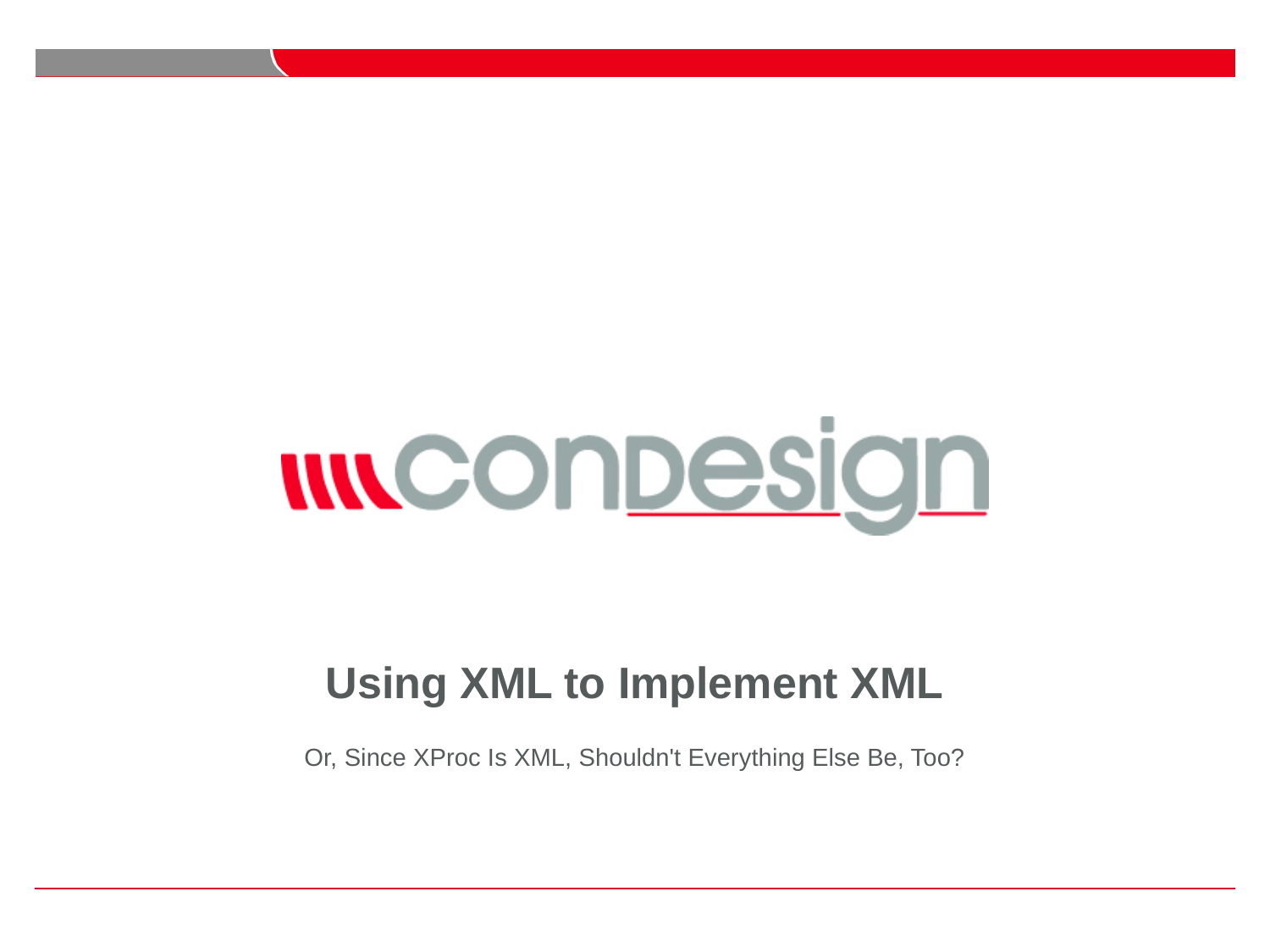

# Using XML to Implement XML
Or, Since XProc Is XML, Shouldn't Everything Else Be, Too?